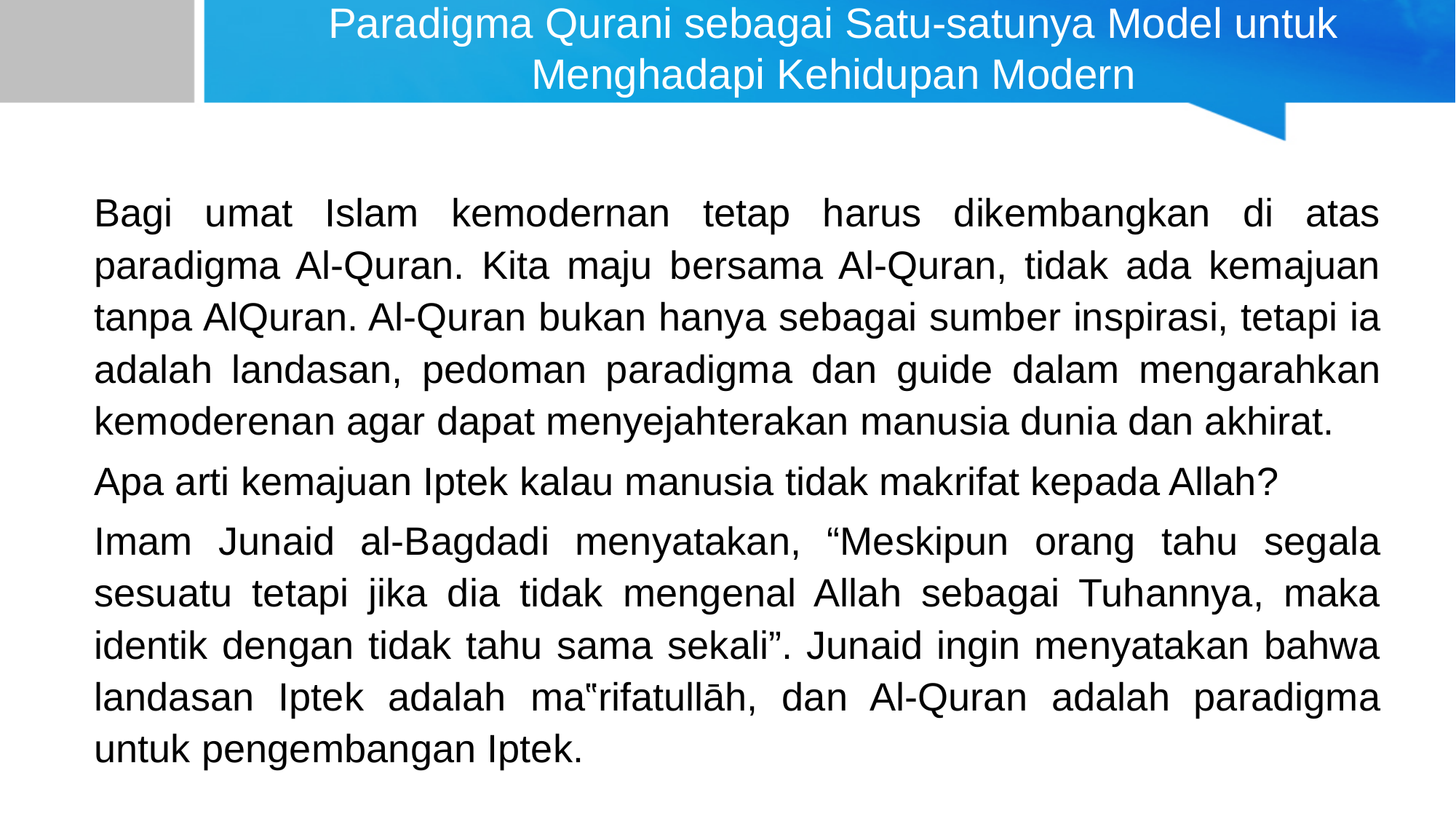

# Paradigma Qurani sebagai Satu-satunya Model untuk Menghadapi Kehidupan Modern
Bagi umat Islam kemodernan tetap harus dikembangkan di atas paradigma Al-Quran. Kita maju bersama Al-Quran, tidak ada kemajuan tanpa AlQuran. Al-Quran bukan hanya sebagai sumber inspirasi, tetapi ia adalah landasan, pedoman paradigma dan guide dalam mengarahkan kemoderenan agar dapat menyejahterakan manusia dunia dan akhirat.
Apa arti kemajuan Iptek kalau manusia tidak makrifat kepada Allah?
Imam Junaid al-Bagdadi menyatakan, “Meskipun orang tahu segala sesuatu tetapi jika dia tidak mengenal Allah sebagai Tuhannya, maka identik dengan tidak tahu sama sekali”. Junaid ingin menyatakan bahwa landasan Iptek adalah ma‟rifatullāh, dan Al-Quran adalah paradigma untuk pengembangan Iptek.